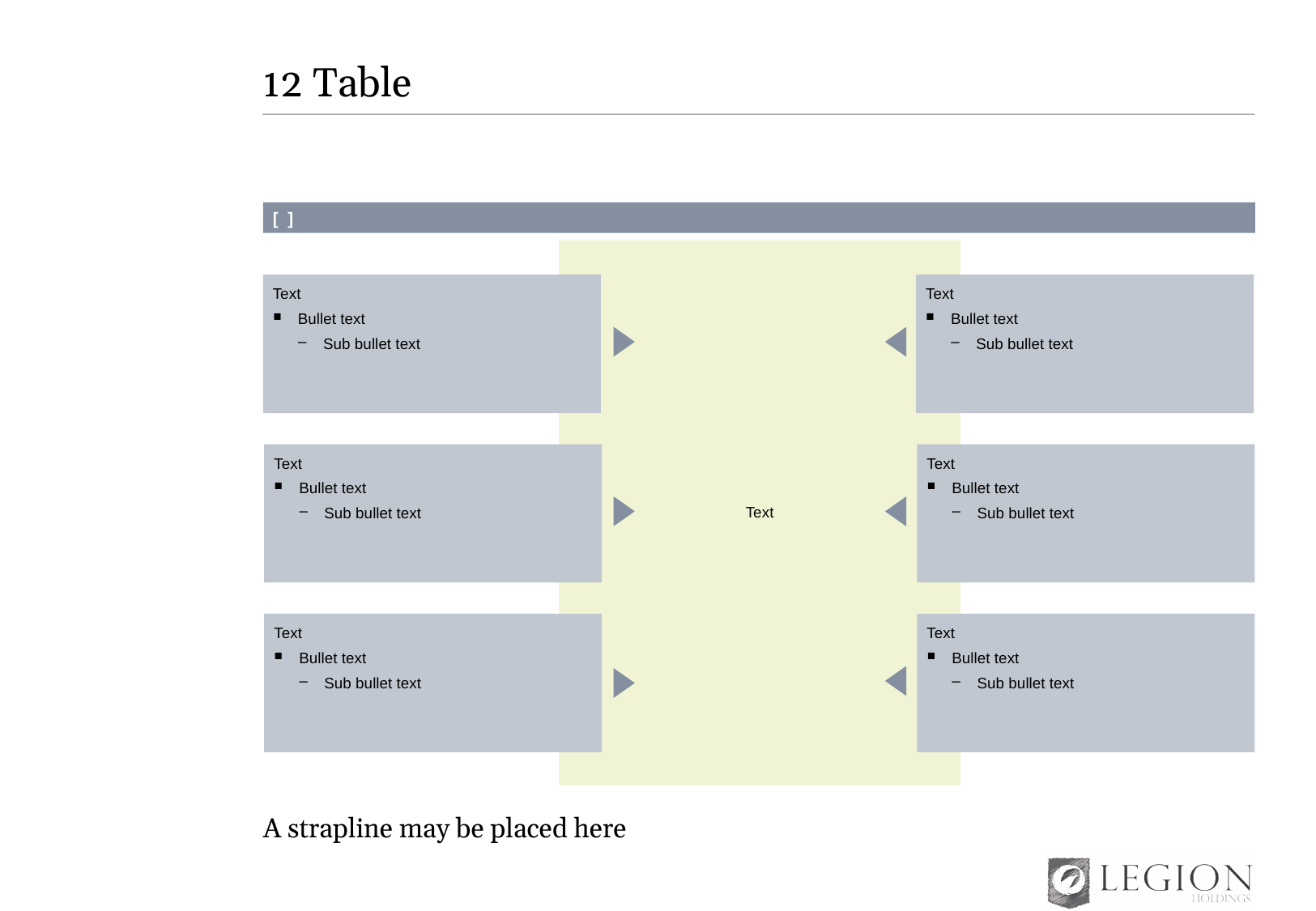

# 12 Table

[  ]
Text
Text
Bullet text
Sub bullet text
Text
Bullet text
Sub bullet text

Text
Bullet text
Sub bullet text
Text
Bullet text
Sub bullet text

Text
Bullet text
Sub bullet text
Text
Bullet text
Sub bullet text

A strapline may be placed here